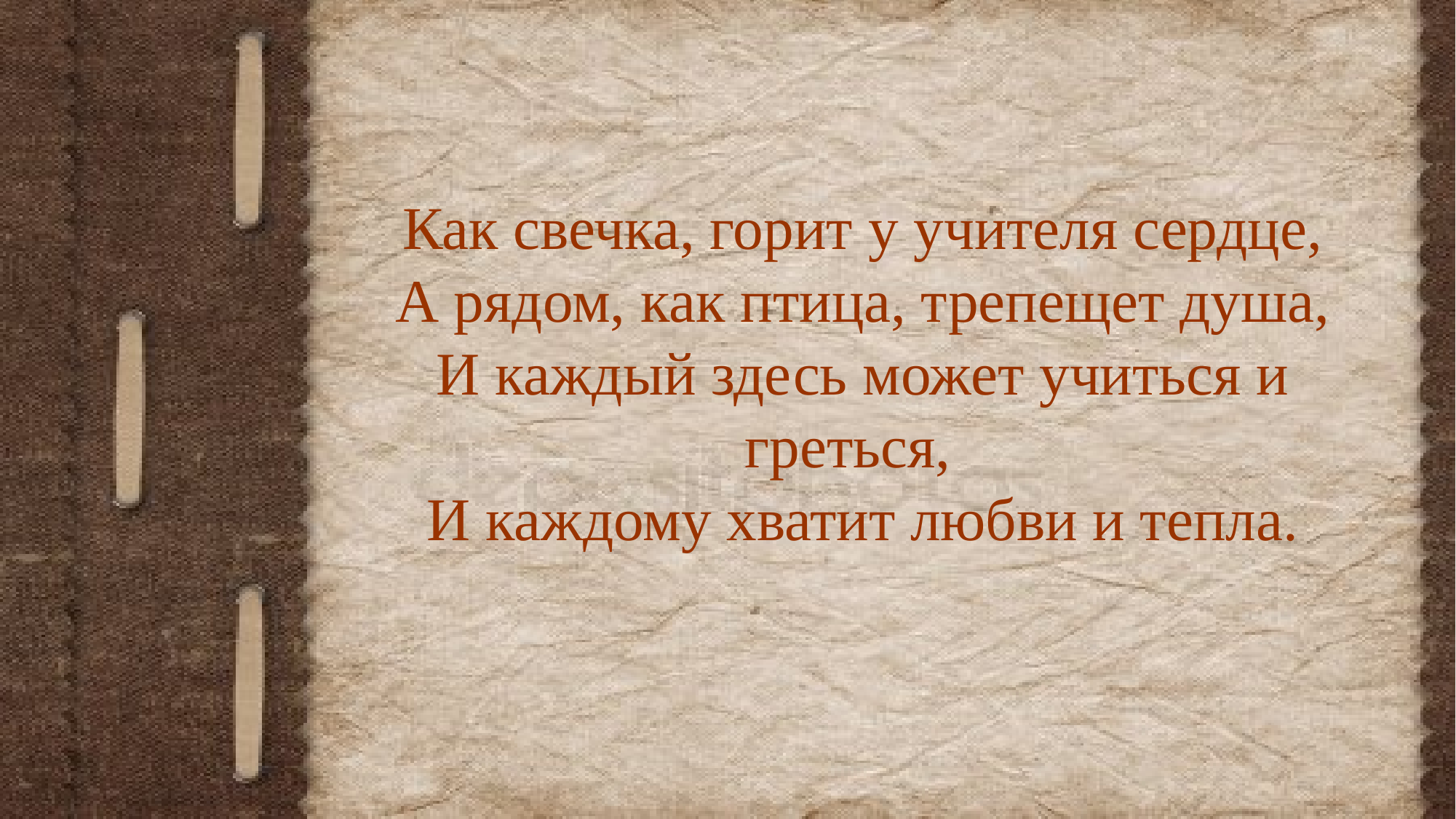

Как свечка, горит у учителя сердце, А рядом, как птица, трепещет душа, И каждый здесь может учиться и греться,
И каждому хватит любви и тепла.